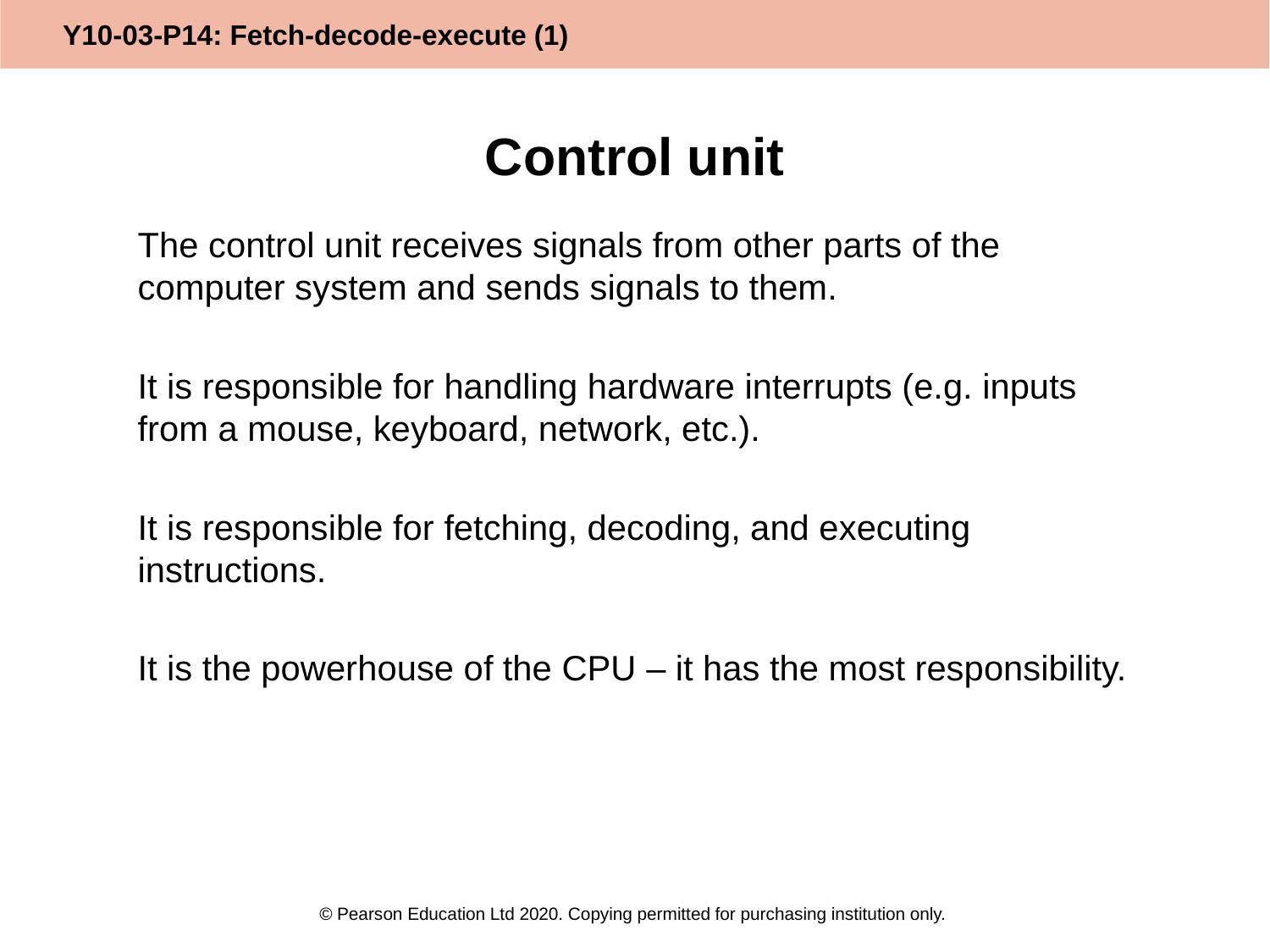

# Control unit
The control unit receives signals from other parts of the computer system and sends signals to them.

It is responsible for handling hardware interrupts (e.g. inputs from a mouse, keyboard, network, etc.).

It is responsible for fetching, decoding, and executing instructions.

It is the powerhouse of the CPU – it has the most responsibility.

© Pearson Education Ltd 2020. Copying permitted for purchasing institution only.